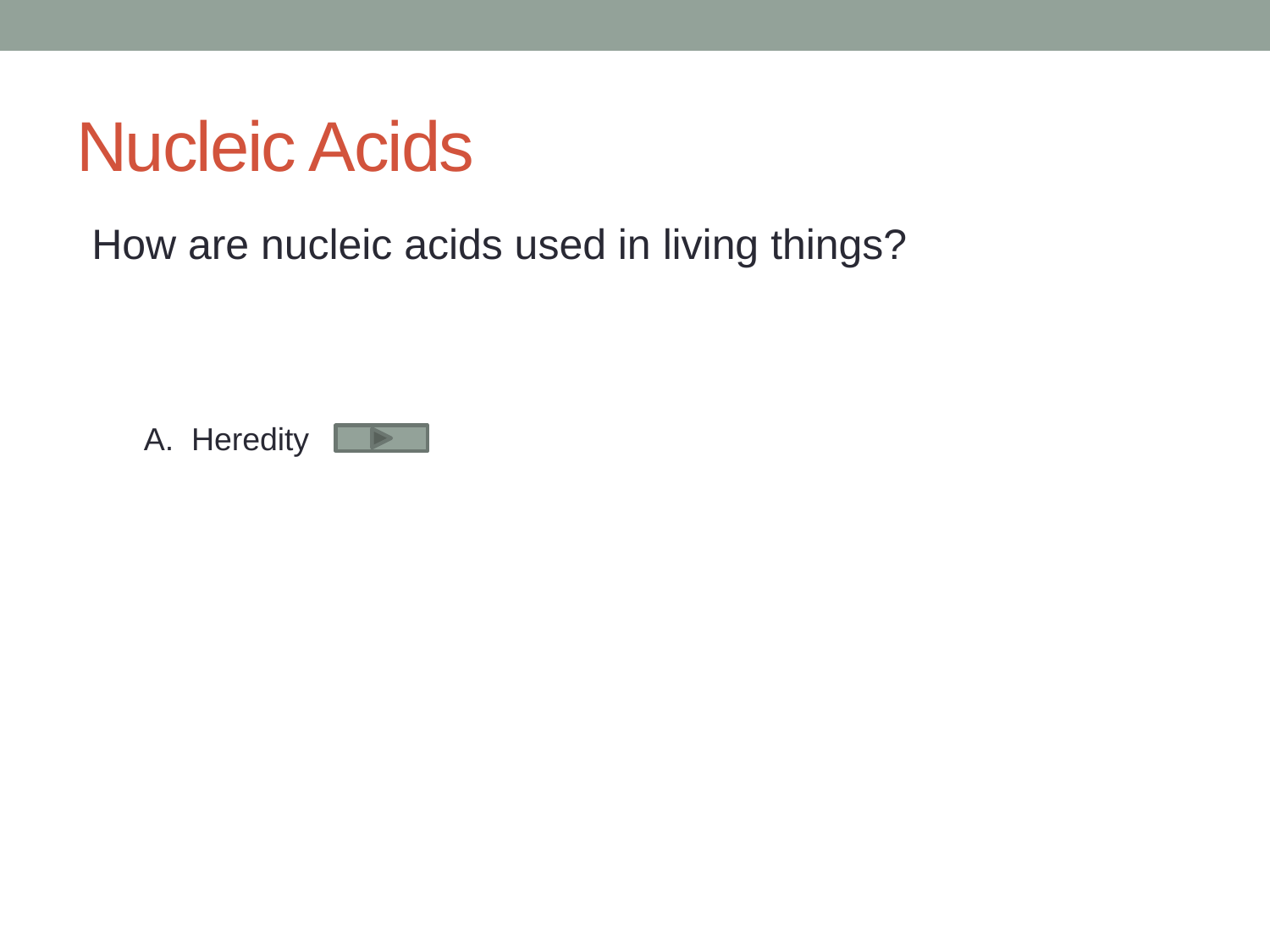

# Nucleic Acids
How are nucleic acids used in living things?
A.  Heredity